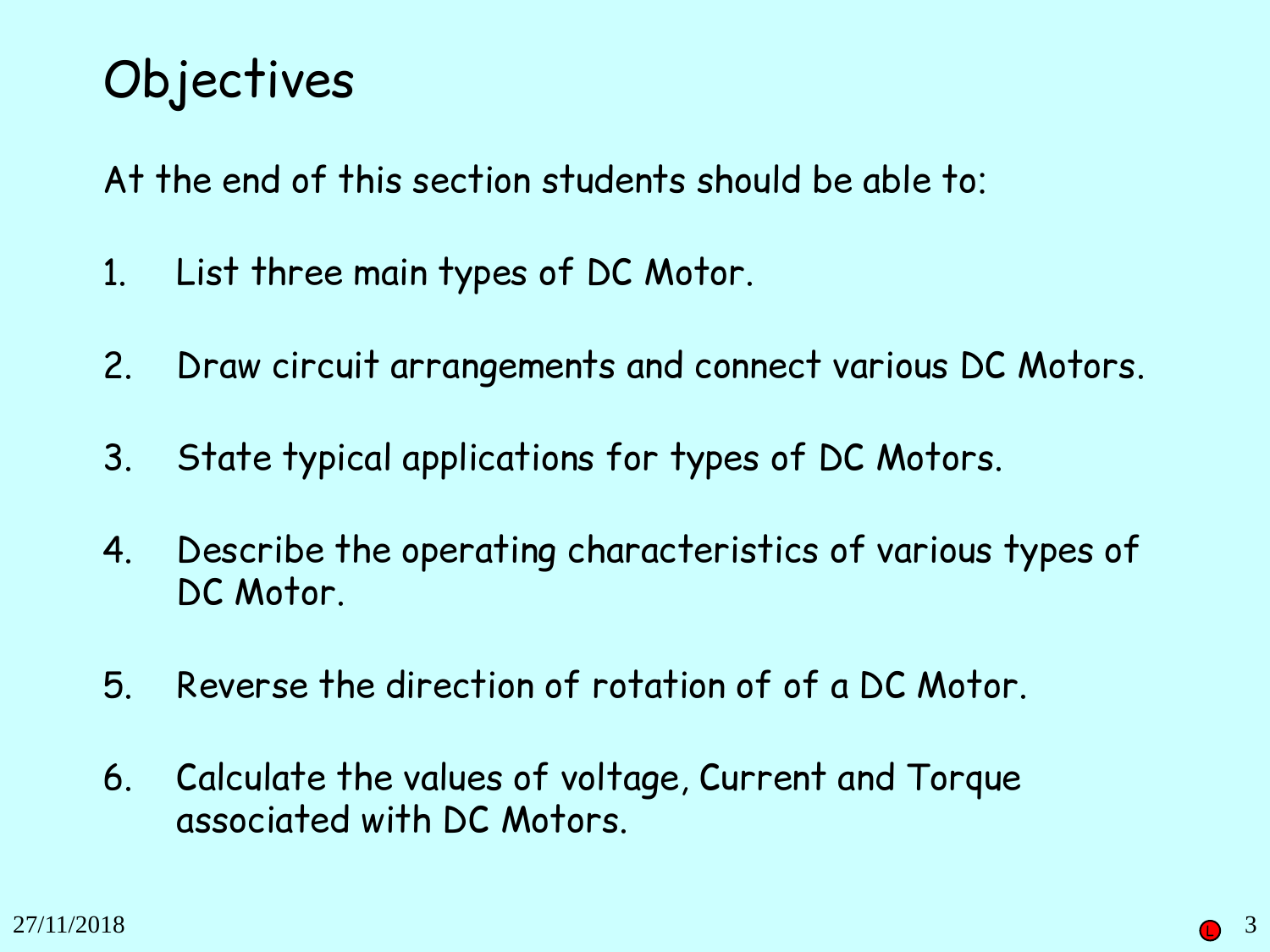

Objectives
At the end of this section students should be able to:
1.	List three main types of DC Motor.
2.	Draw circuit arrangements and connect various DC Motors.
3.	State typical applications for types of DC Motors.
4.	Describe the operating characteristics of various types of DC Motor.
5.	Reverse the direction of rotation of of a DC Motor.
6.	Calculate the values of voltage, Current and Torque associated with DC Motors.
27/11/2018
3
L